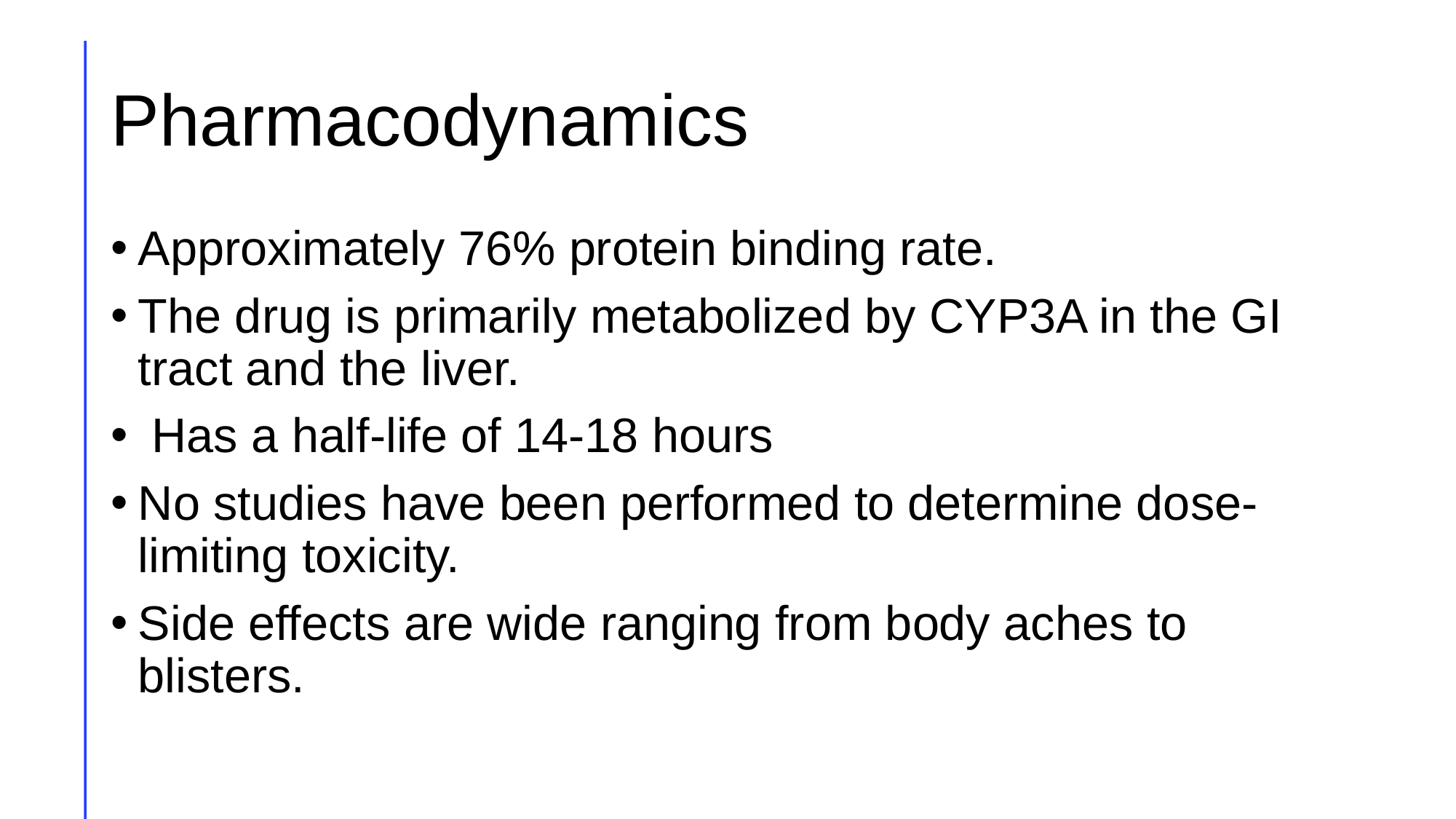

# Pharmacodynamics
Approximately 76% protein binding rate.
The drug is primarily metabolized by CYP3A in the GI tract and the liver.
 Has a half-life of 14-18 hours
No studies have been performed to determine dose-limiting toxicity.
Side effects are wide ranging from body aches to blisters.